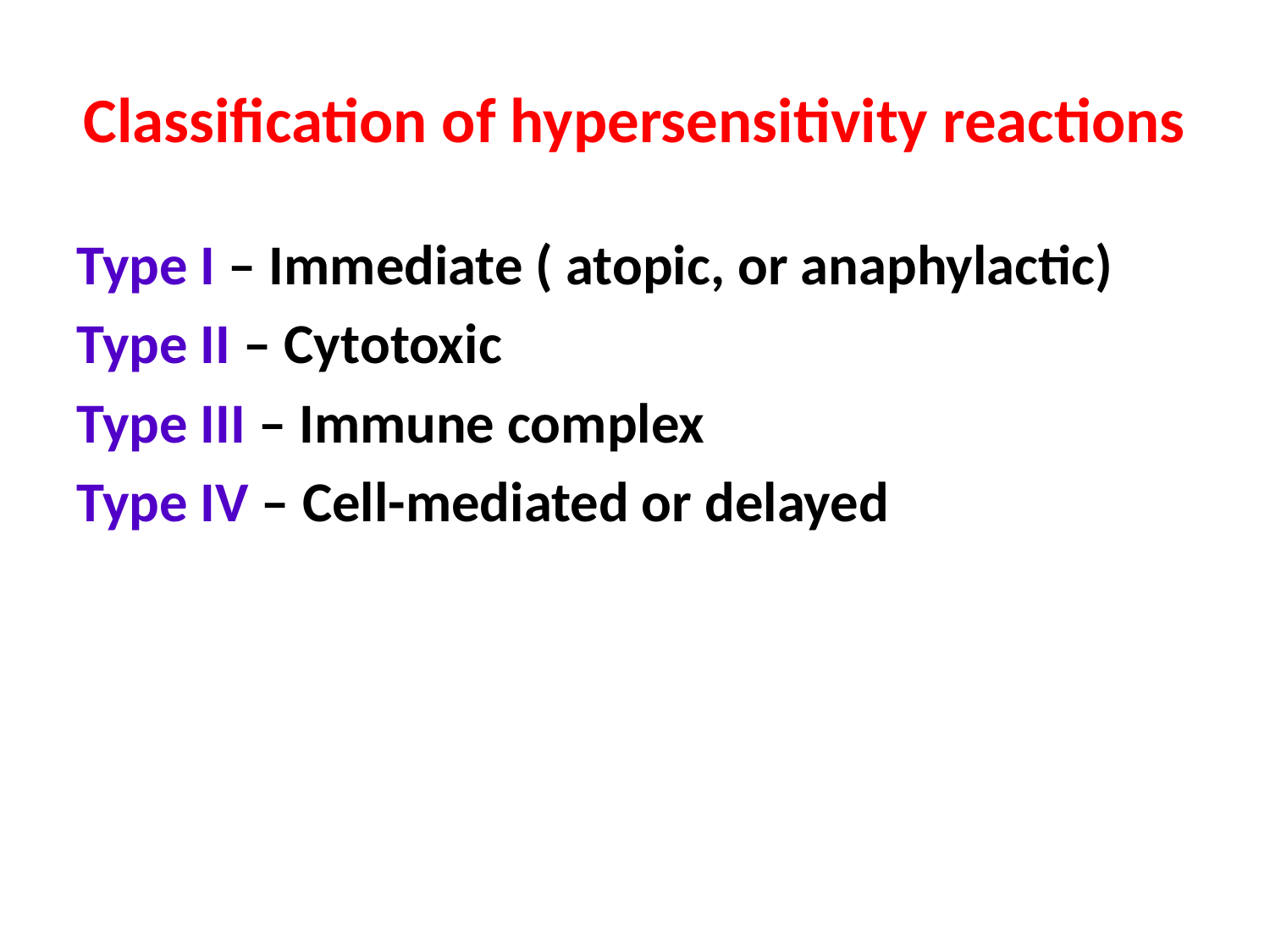

# Classification of hypersensitivity reactions
Type I – Immediate ( atopic, or anaphylactic)
Type II – Cytotoxic
Type III – Immune complex
Type IV – Cell-mediated or delayed